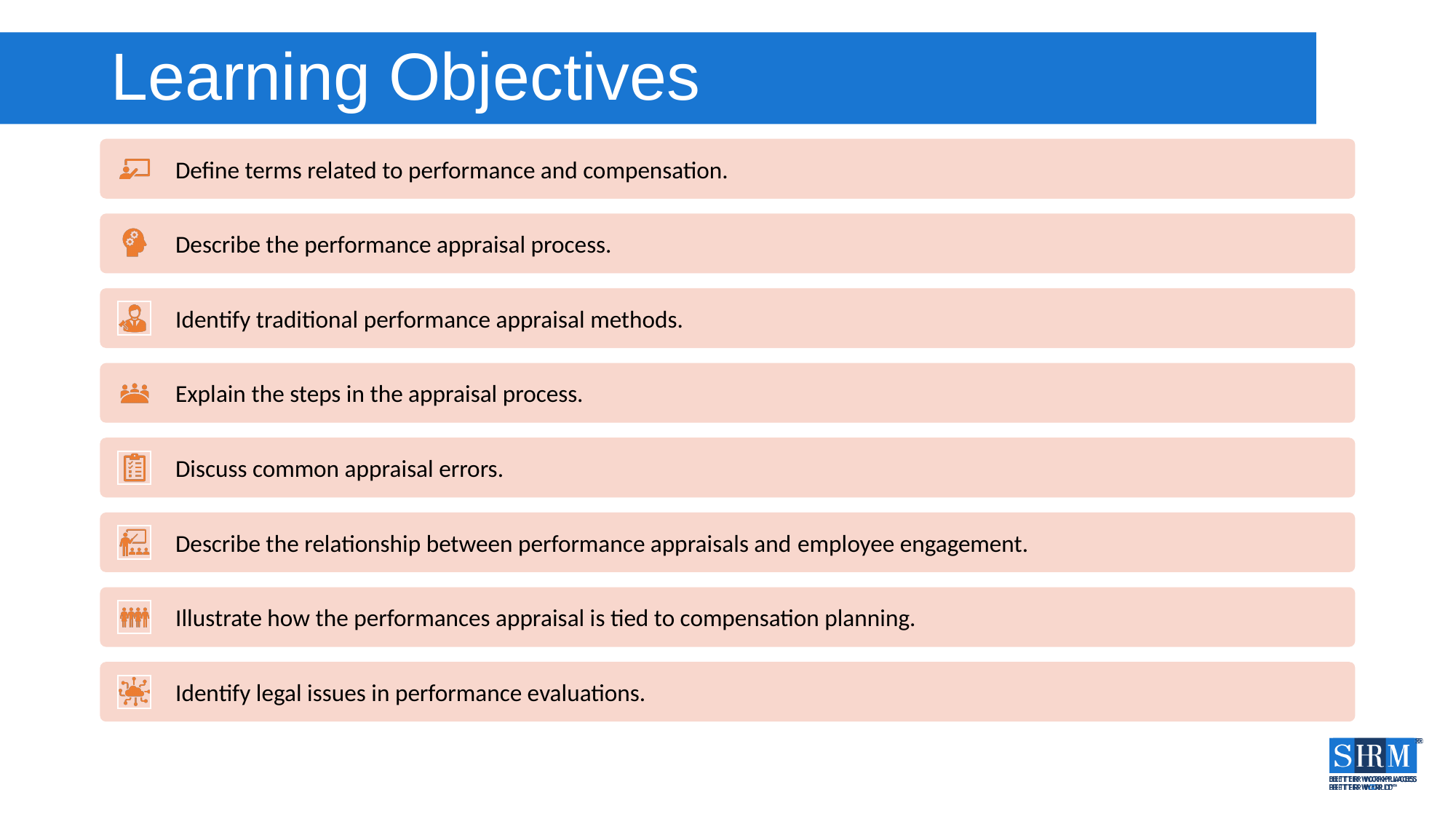

# Learning Objectives
Define terms related to performance and compensation.
Describe the performance appraisal process.
Identify traditional performance appraisal methods.
Explain the steps in the appraisal process.
Discuss common appraisal errors.
Describe the relationship between performance appraisals and employee engagement.
Illustrate how the performances appraisal is tied to compensation planning.
Identify legal issues in performance evaluations.